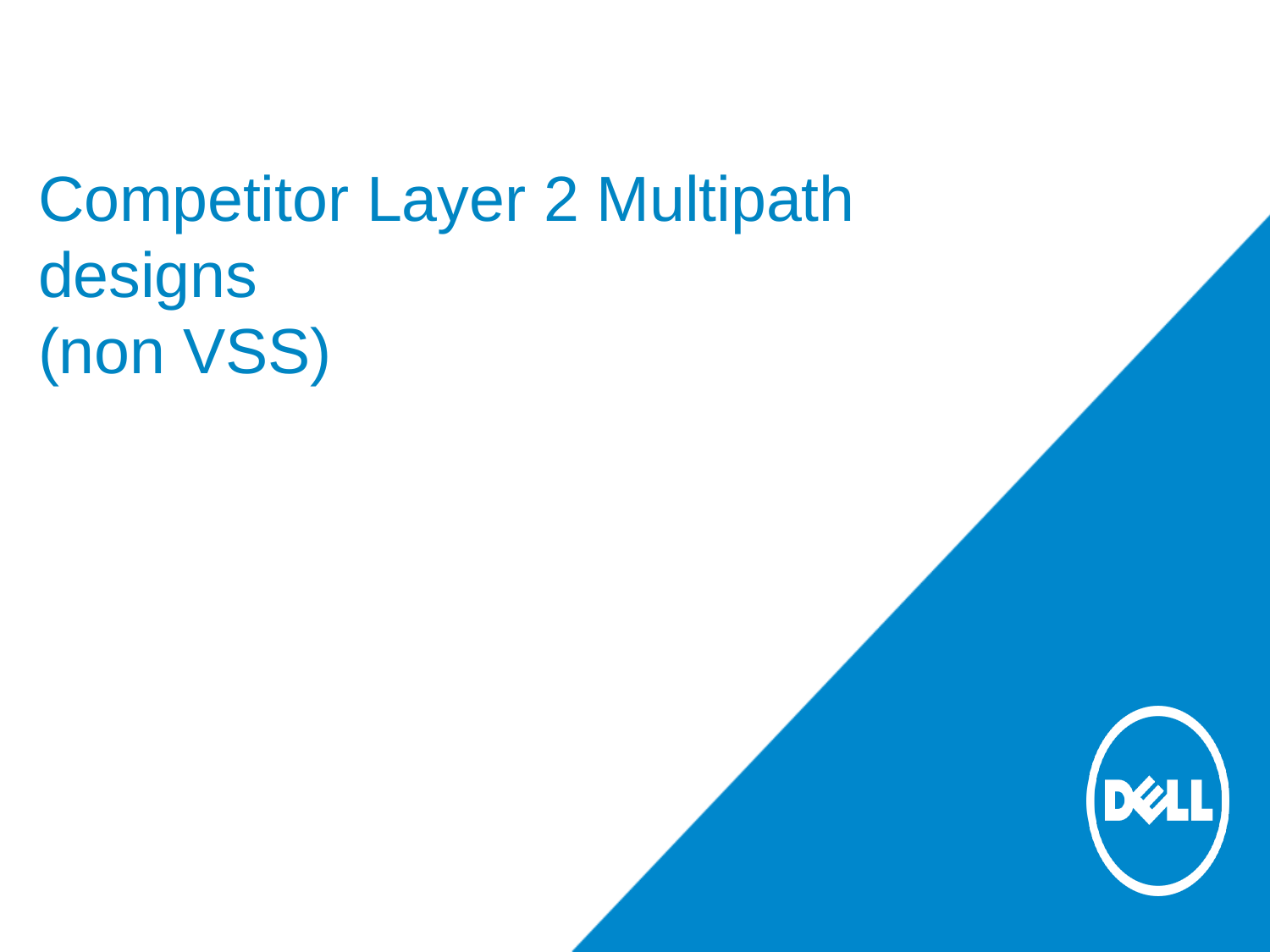

# Competitor Layer 2 Multipath designs (non VSS)